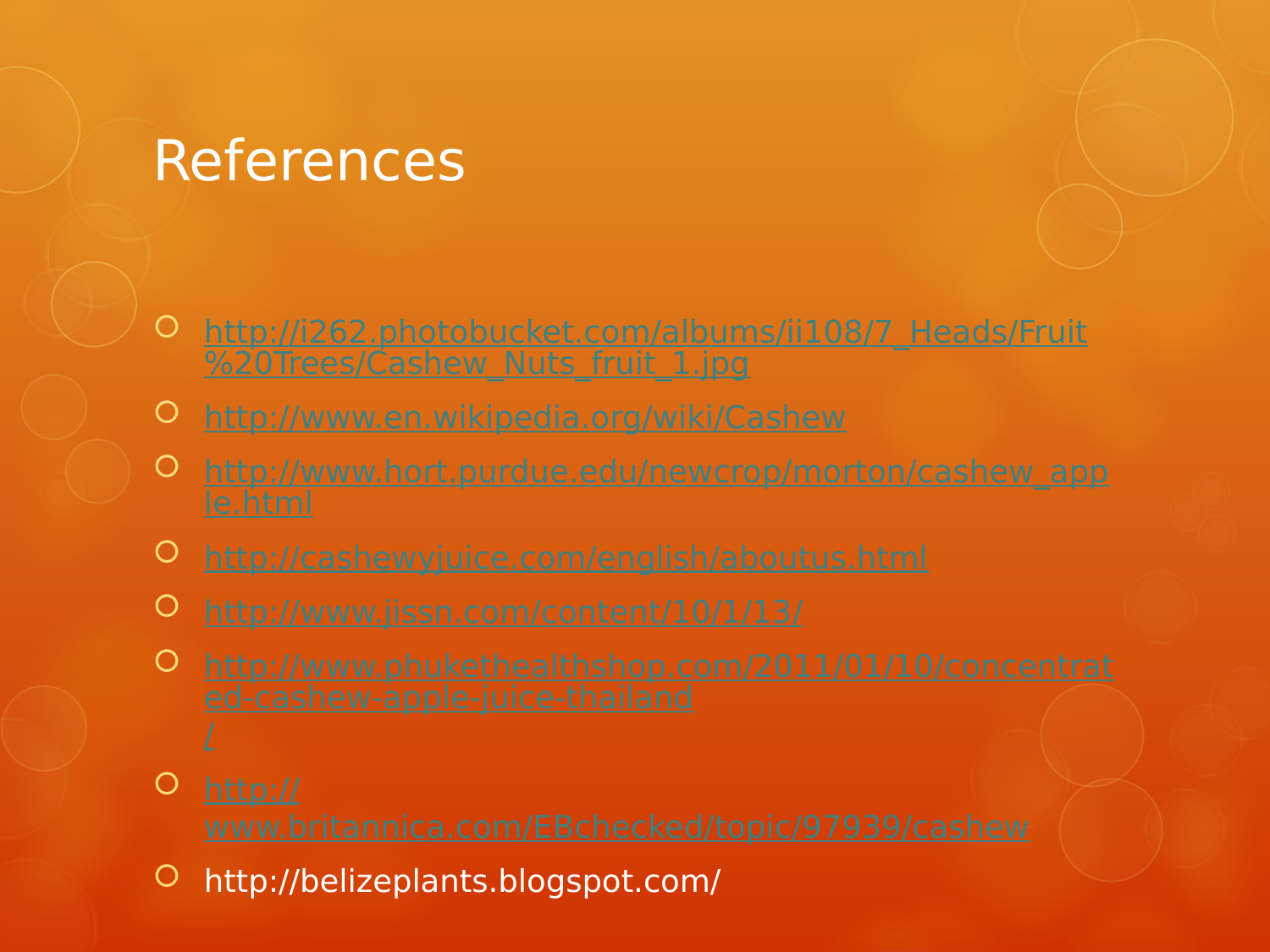

# References

http://i262.photobucket.com/albums/ii108/7_Heads/Fruit%20Trees/Cashew_Nuts_fruit_1.jpg
http://www.en.wikipedia.org/wiki/Cashew
http://www.hort.purdue.edu/newcrop/morton/cashew_apple.html
http://cashewyjuice.com/english/aboutus.html
http://www.jissn.com/content/10/1/13/
http://www.phukethealthshop.com/2011/01/10/concentrated-cashew-apple-juice-thailand/
http://www.britannica.com/EBchecked/topic/97939/cashew
http://belizeplants.blogspot.com/